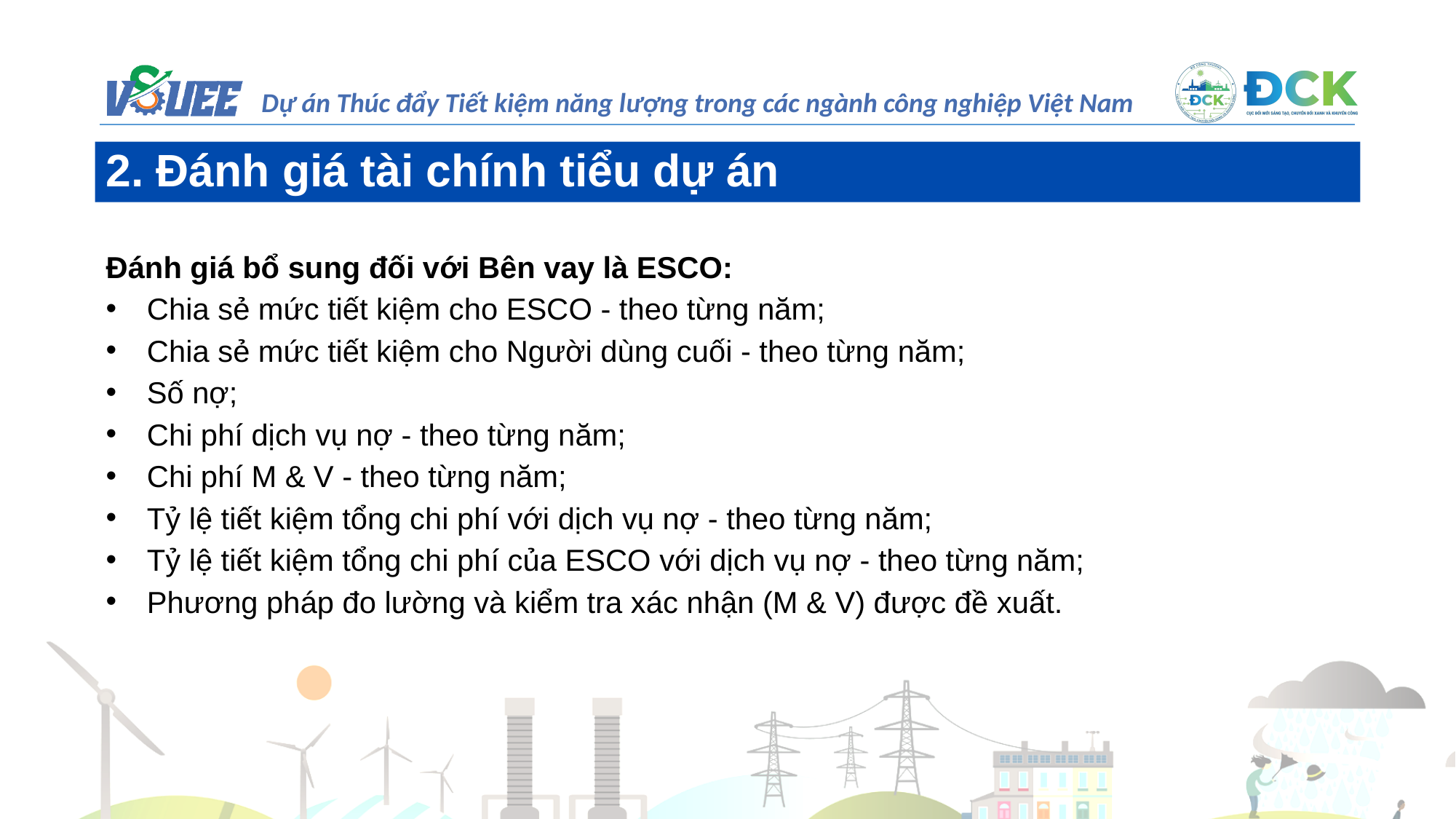

2. Đánh giá tài chính tiểu dự án
Đánh giá bổ sung đối với Bên vay là ESCO:
Chia sẻ mức tiết kiệm cho ESCO - theo từng năm;
Chia sẻ mức tiết kiệm cho Người dùng cuối - theo từng năm;
Số nợ;
Chi phí dịch vụ nợ - theo từng năm;
Chi phí M & V - theo từng năm;
Tỷ lệ tiết kiệm tổng chi phí với dịch vụ nợ - theo từng năm;
Tỷ lệ tiết kiệm tổng chi phí của ESCO với dịch vụ nợ - theo từng năm;
Phương pháp đo lường và kiểm tra xác nhận (M & V) được đề xuất.